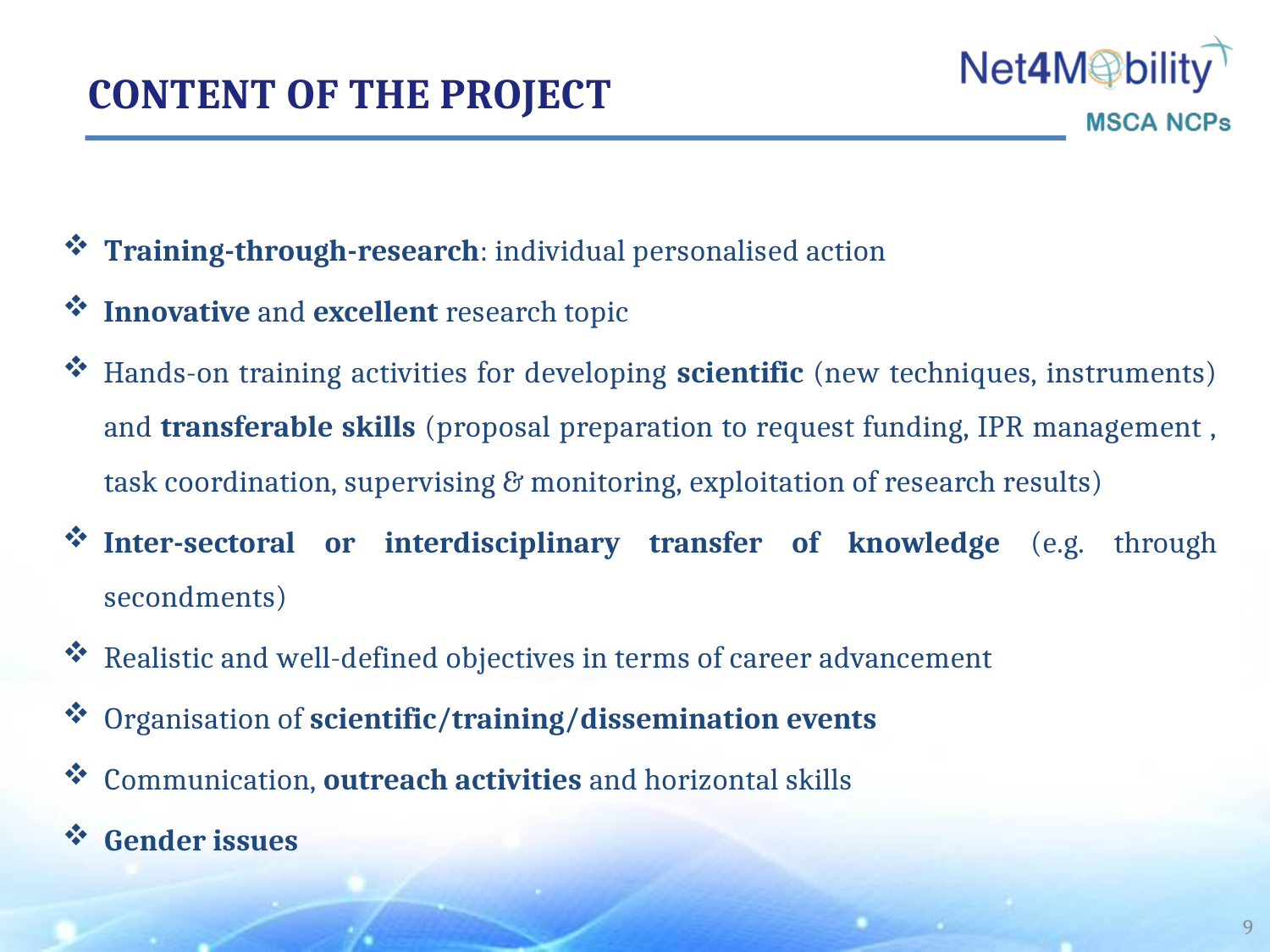

Content of The Project
Training-through-research: individual personalised action
Innovative and excellent research topic
Hands-on training activities for developing scientific (new techniques, instruments) and transferable skills (proposal preparation to request funding, IPR management , task coordination, supervising & monitoring, exploitation of research results)
Inter-sectoral or interdisciplinary transfer of knowledge (e.g. through secondments)
Realistic and well-defined objectives in terms of career advancement
Organisation of scientific/training/dissemination events
Communication, outreach activities and horizontal skills
Gender issues

9